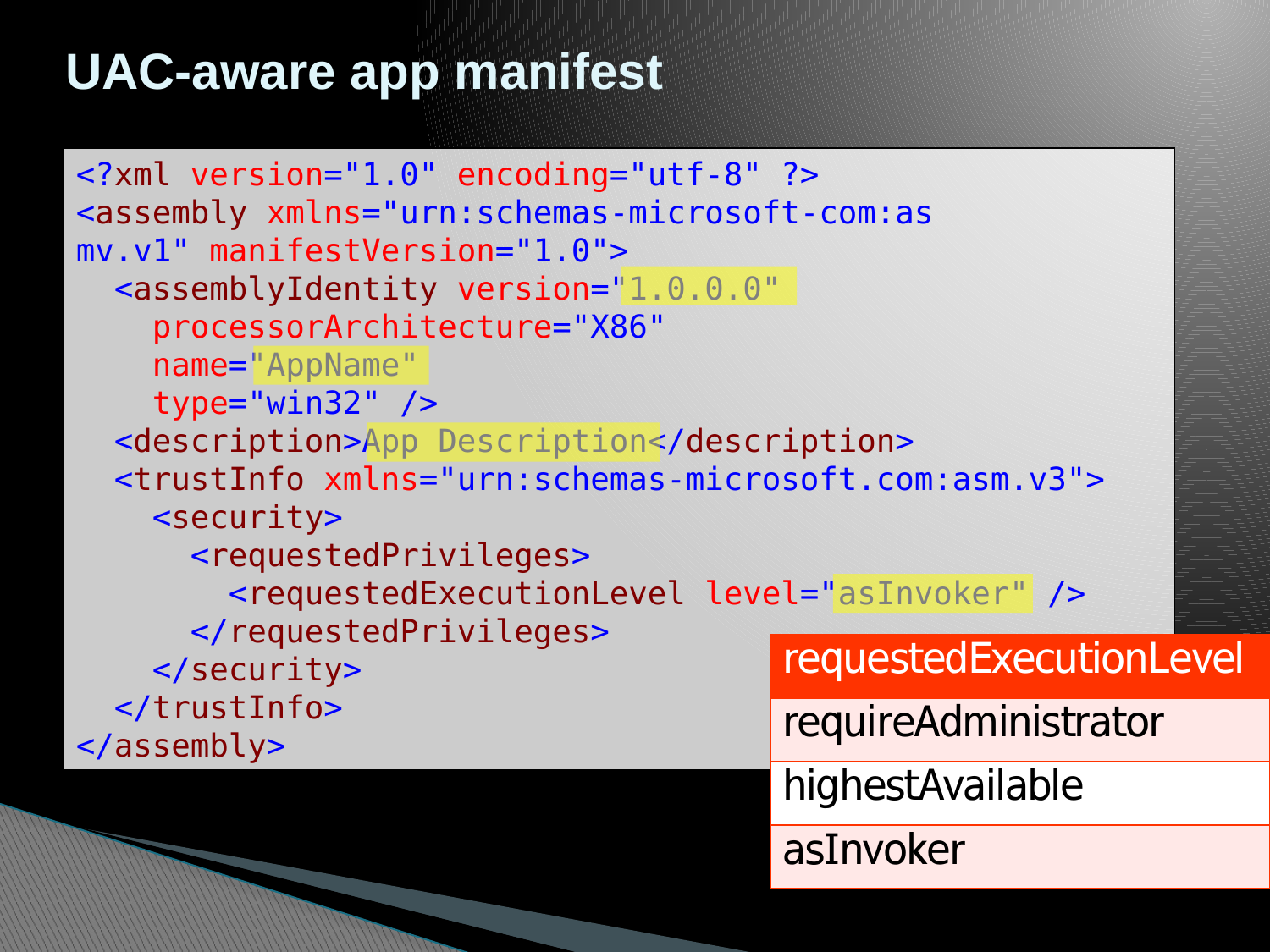

# UAC-aware app manifest
<?xml version="1.0" encoding="utf-8" ?>
<assembly xmlns="urn:schemas-microsoft-com:as
mv.v1" manifestVersion="1.0">
  <assemblyIdentity version="1.0.0.0"
    processorArchitecture="X86"
    name="AppName"
    type="win32" />
  <description>App Description</description>
  <trustInfo xmlns="urn:schemas-microsoft.com:asm.v3">
    <security>
      <requestedPrivileges>
        <requestedExecutionLevel level="asInvoker" />
      </requestedPrivileges>
    </security>
  </trustInfo>
</assembly>

| requestedExecutionLevel |
| --- |
| requireAdministrator |
| highestAvailable |
| asInvoker |
17